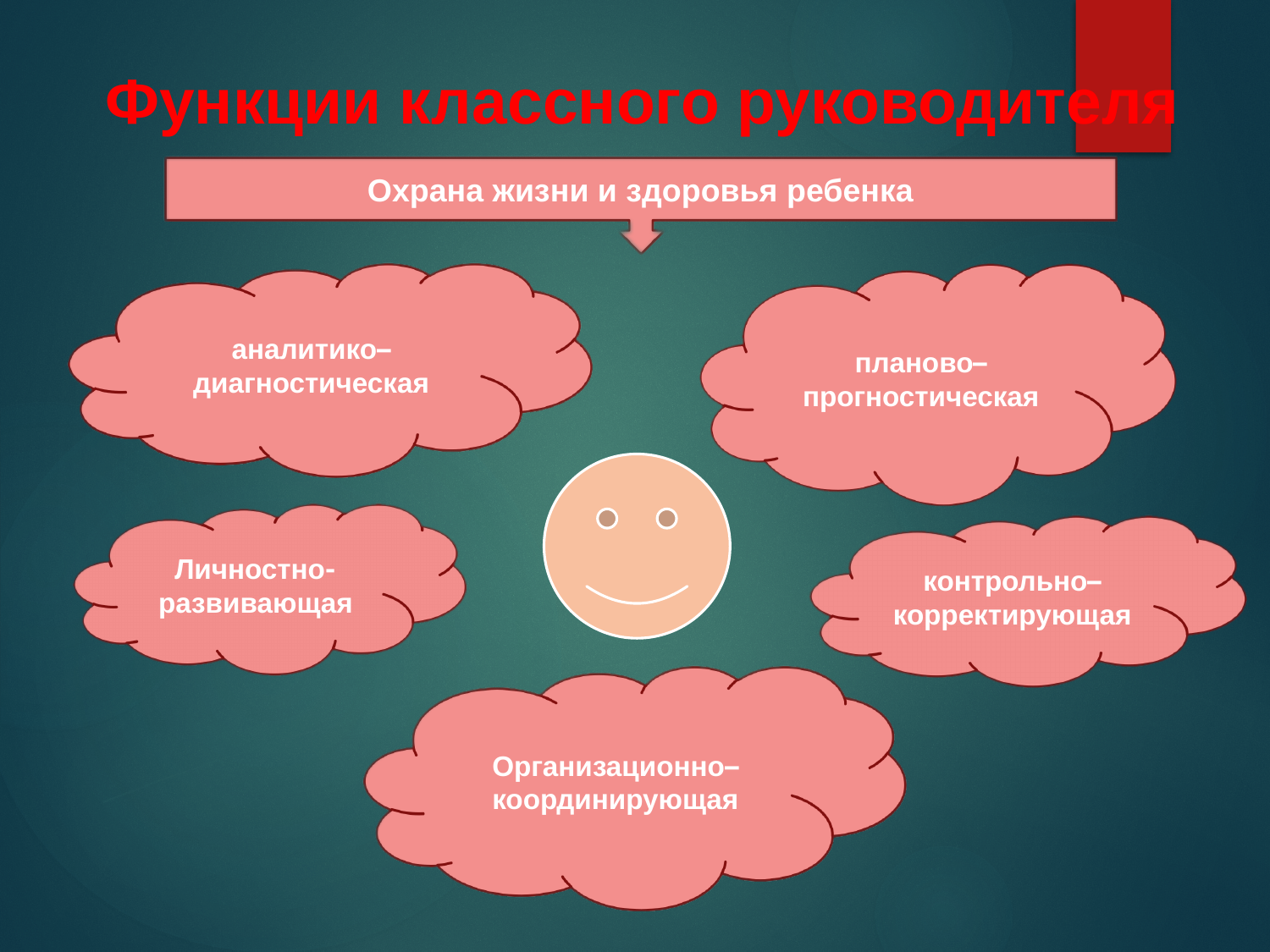

Функции классного руководителя
Охрана жизни и здоровья ребенка
аналитико–диагностическая
планово–прогностическая

Личностно-развивающая
контрольно–корректирующая
Организационно–координирующая